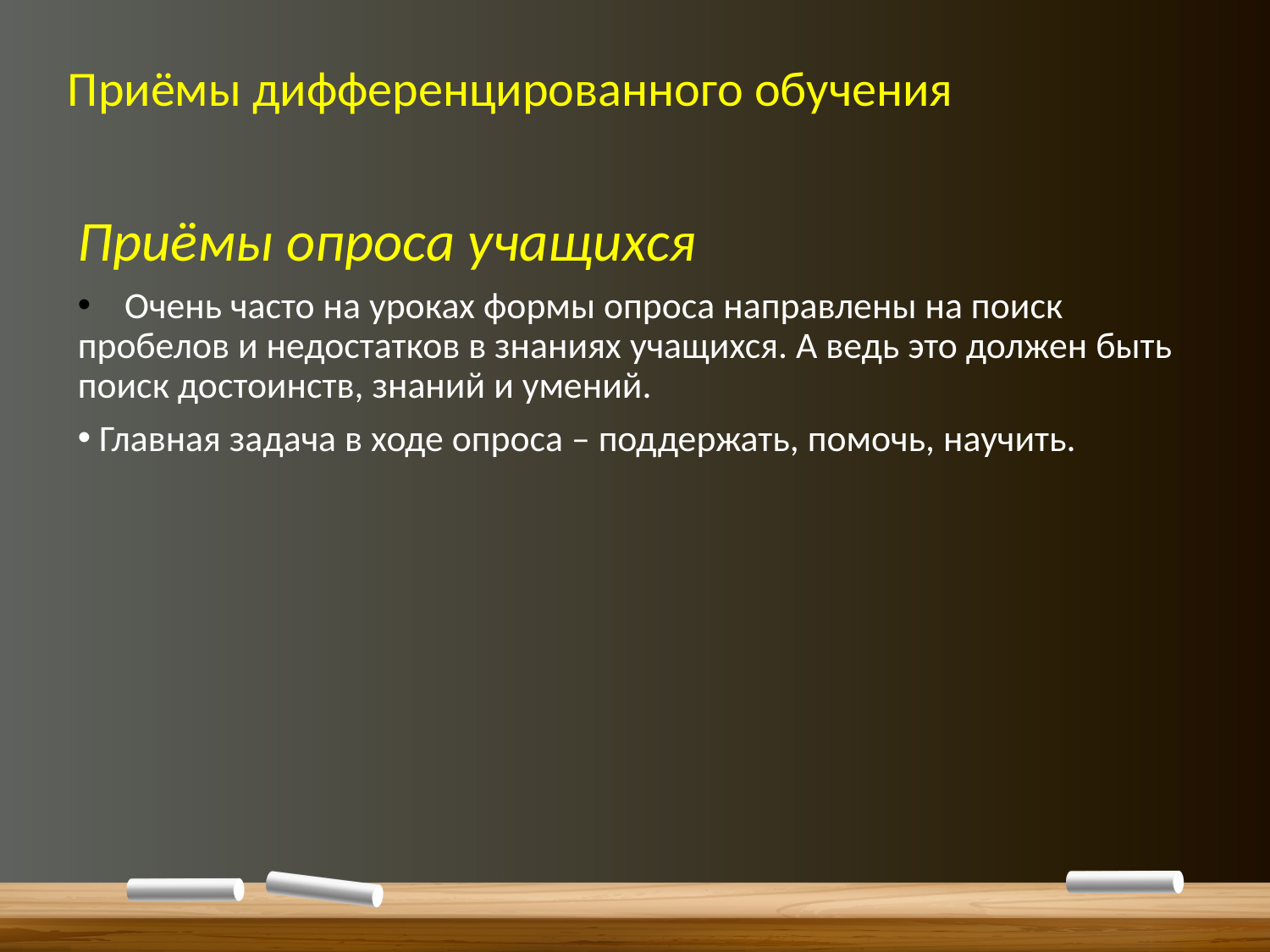

# Приёмы дифференцированного обучения
Приёмы опроса учащихся
    Очень часто на уроках формы опроса направлены на поиск пробелов и недостатков в знаниях учащихся. А ведь это должен быть поиск достоинств, знаний и умений.
 Главная задача в ходе опроса – поддержать, помочь, научить.